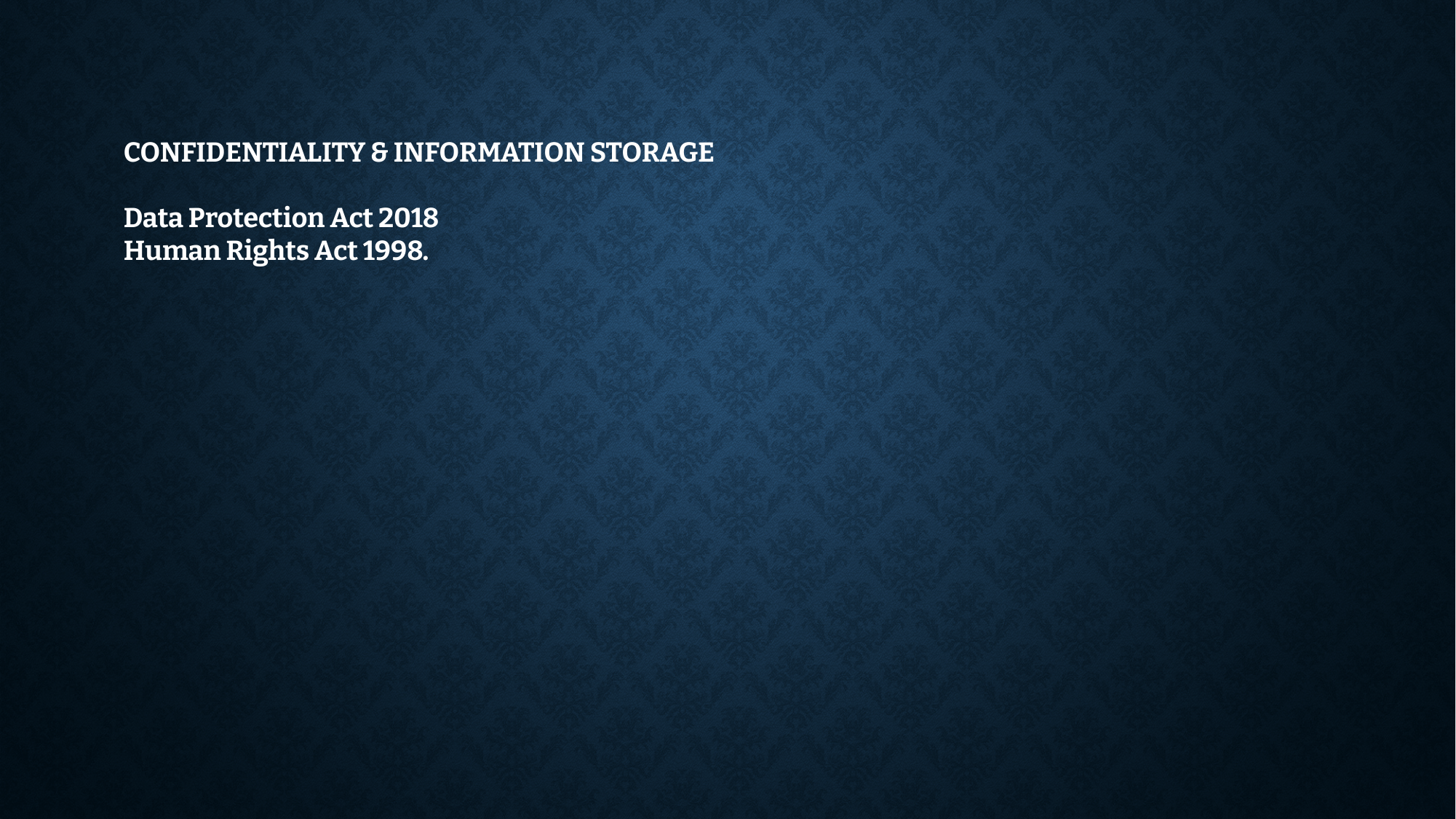

CONFIDENTIALITY & INFORMATION STORAGE

Data Protection Act 2018
Human Rights Act 1998.